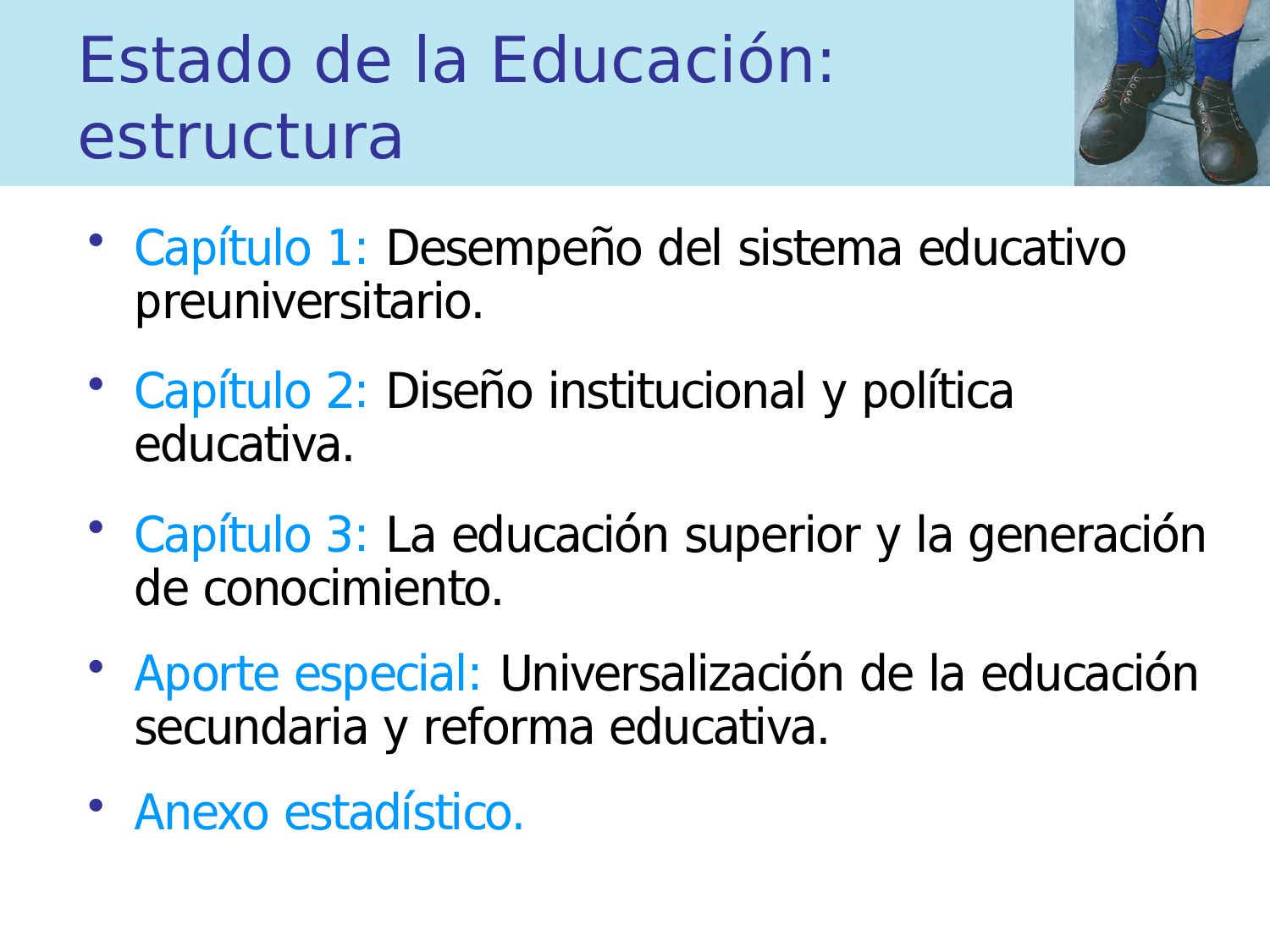

# Estado de la Educación: estructura
Capítulo 1: Desempeño del sistema educativo preuniversitario.

Capítulo 2: Diseño institucional y política educativa.

Capítulo 3: La educación superior y la generación de conocimiento.

Aporte especial: Universalización de la educación secundaria y reforma educativa.

Anexo estadístico.